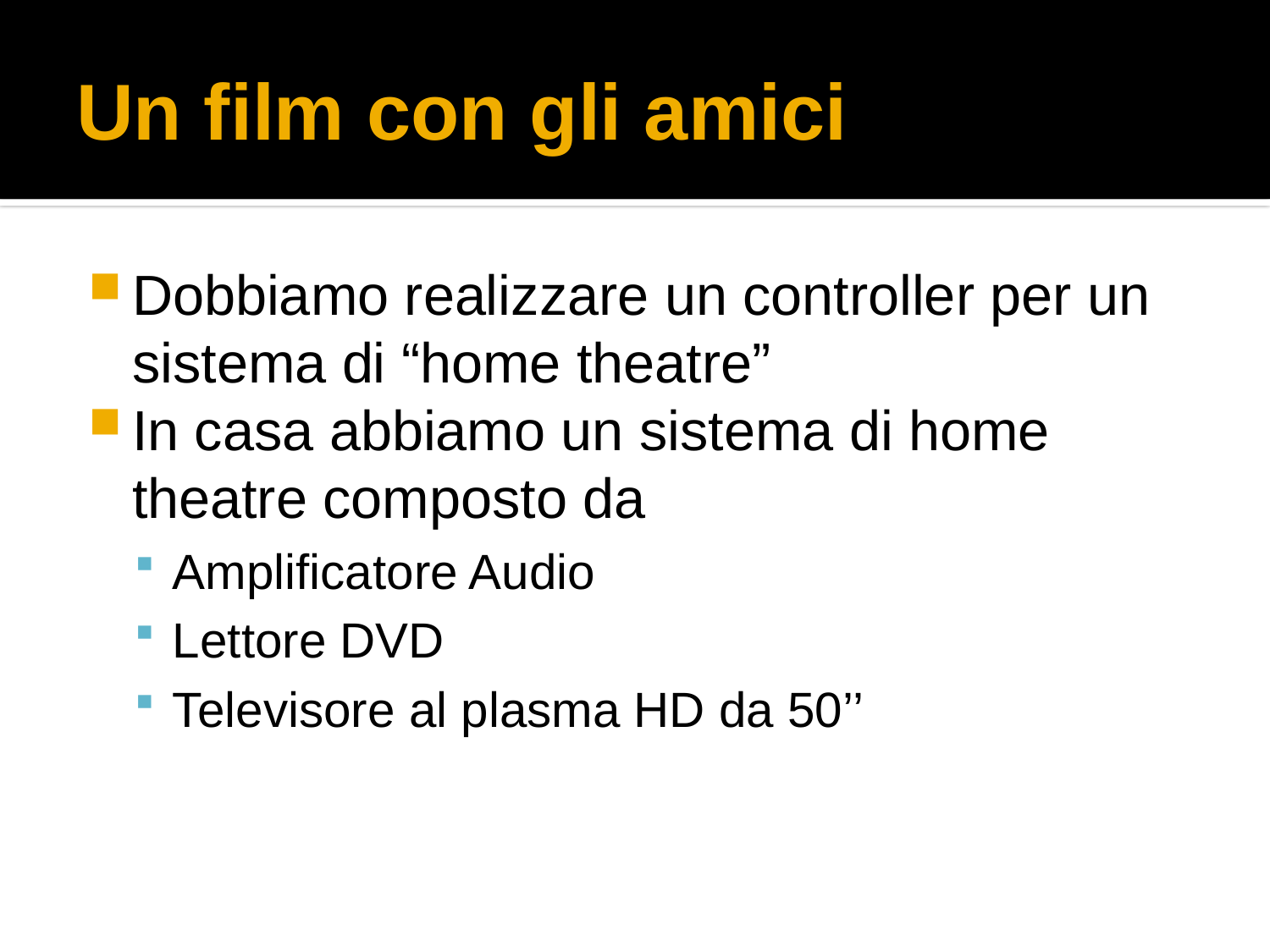

# Un film con gli amici
Dobbiamo realizzare un controller per un sistema di “home theatre”
In casa abbiamo un sistema di home theatre composto da
Amplificatore Audio
Lettore DVD
Televisore al plasma HD da 50’’